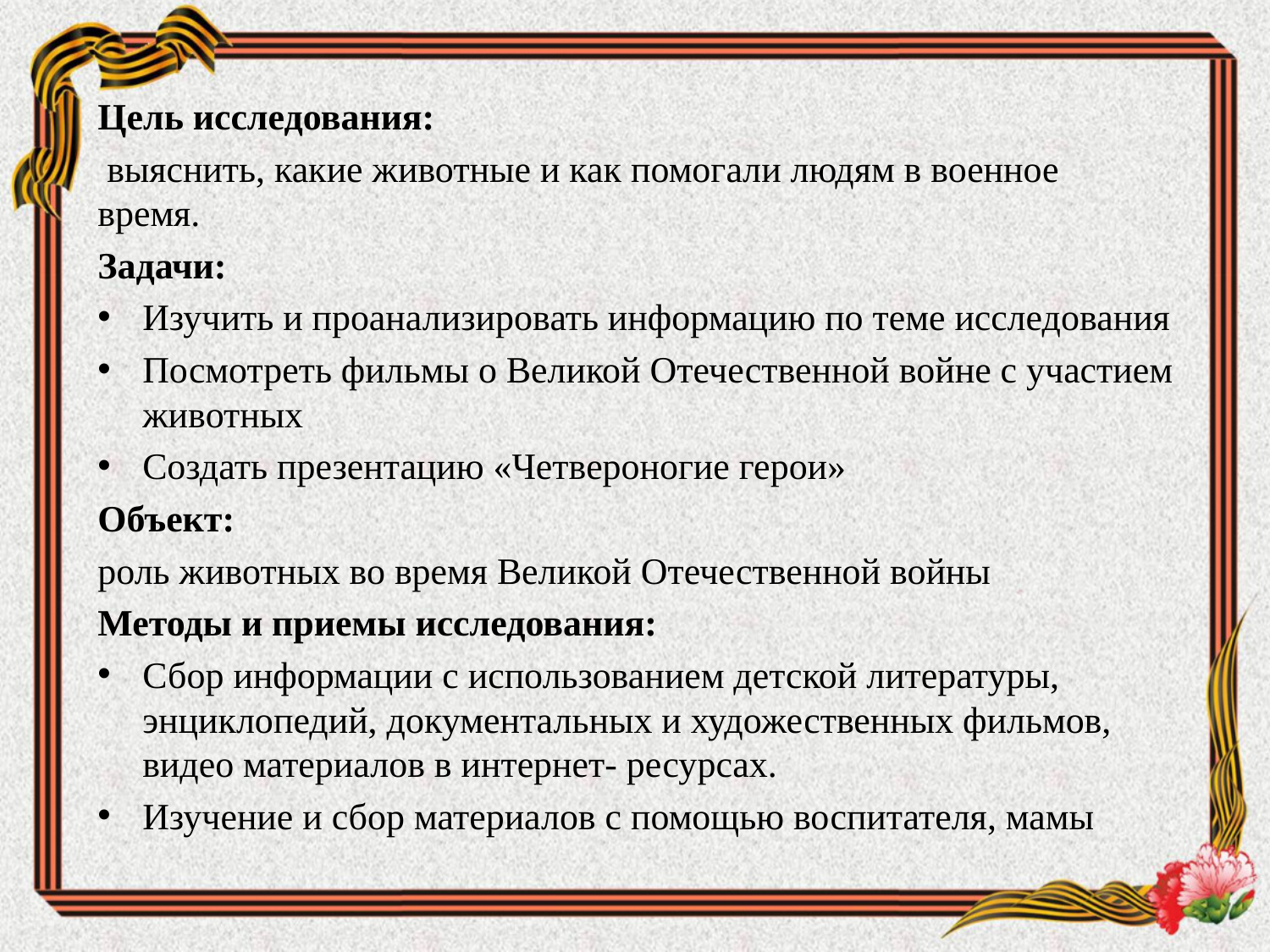

Цель исследования:
 выяснить, какие животные и как помогали людям в военное   время.
Задачи:
Изучить и проанализировать информацию по теме исследования
Посмотреть фильмы о Великой Отечественной войне с участием животных
Создать презентацию «Четвероногие герои»
Объект:
роль животных во время Великой Отечественной войны
Методы и приемы исследования:
Сбор информации с использованием детской литературы, энциклопедий, документальных и художественных фильмов, видео материалов в интернет- ресурсах.
Изучение и сбор материалов с помощью воспитателя, мамы